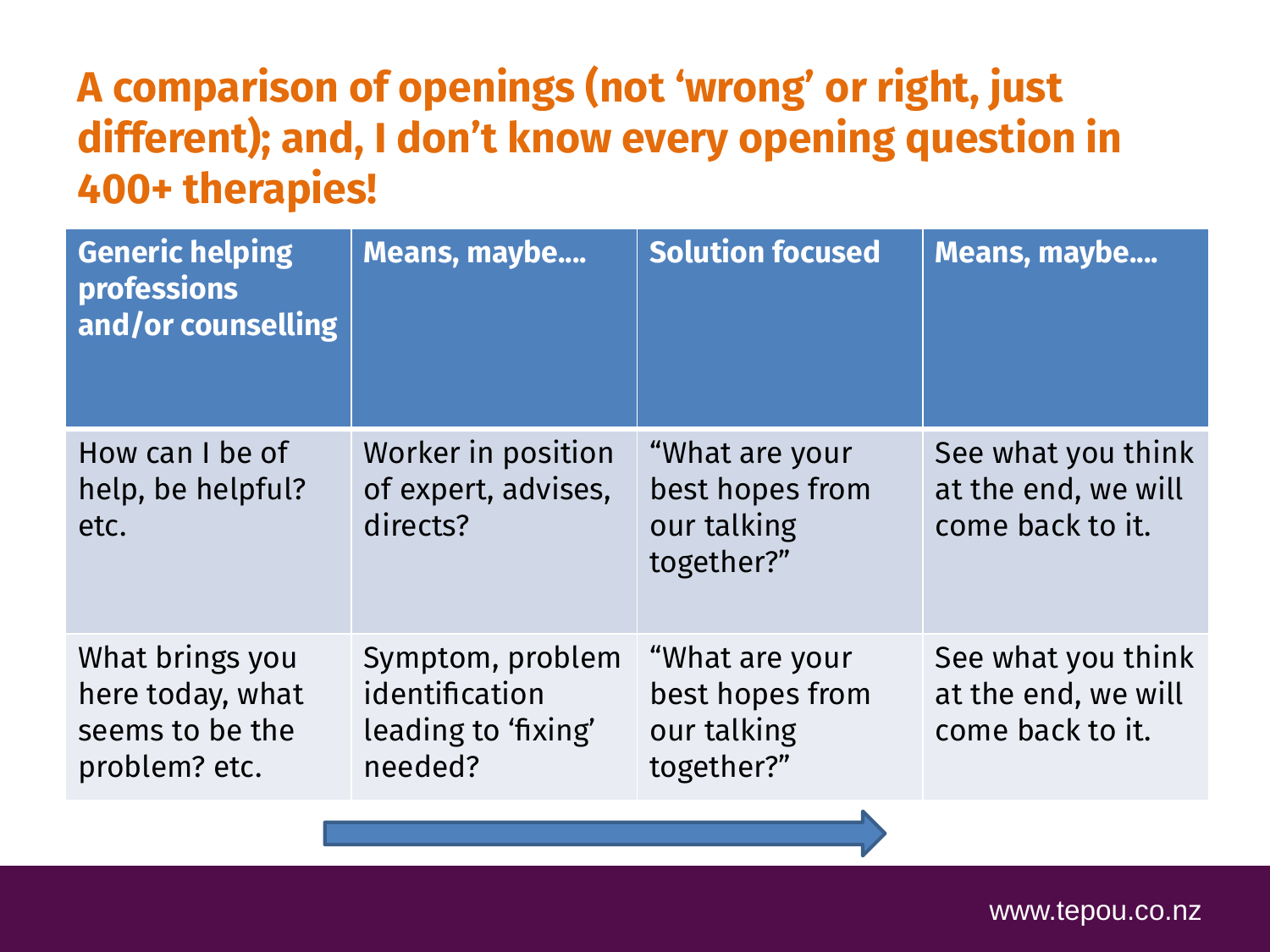

# A comparison of openings (not ‘wrong’ or right, just different); and, I don’t know every opening question in 400+ therapies!
| Generic helping professions and/or counselling | Means, maybe.... | Solution focused | Means, maybe.... |
| --- | --- | --- | --- |
| How can I be of help, be helpful? etc. | Worker in position of expert, advises, directs? | “What are your best hopes from our talking together?” | See what you think at the end, we will come back to it. |
| What brings you here today, what seems to be the problem? etc. | Symptom, problem identification leading to ‘fixing’ needed? | “What are your best hopes from our talking together?” | See what you think at the end, we will come back to it. |